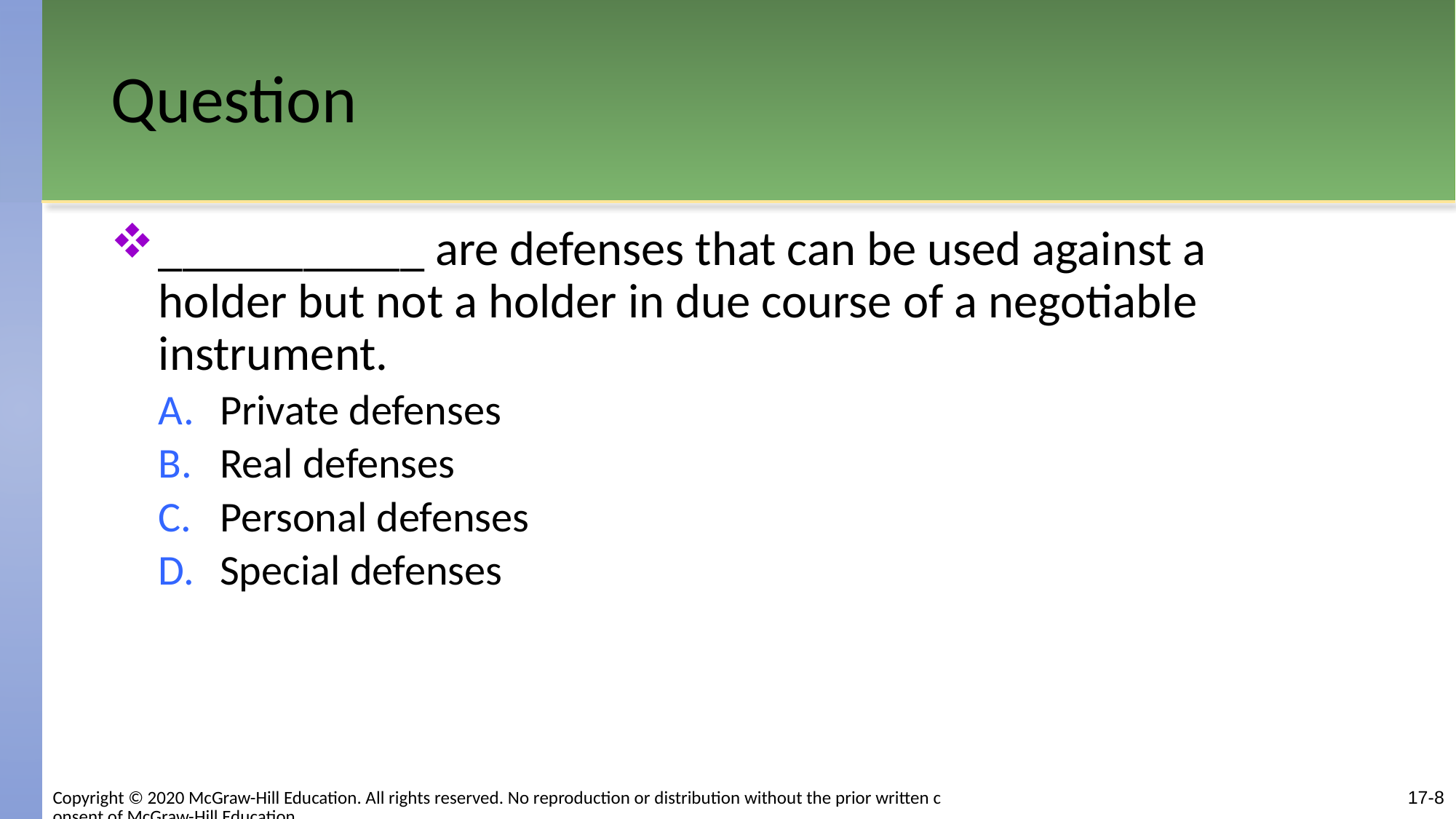

# Question
___________ are defenses that can be used against a holder but not a holder in due course of a negotiable instrument.
Private defenses
Real defenses
Personal defenses
Special defenses
17-8
Copyright © 2020 McGraw-Hill Education. All rights reserved. No reproduction or distribution without the prior written consent of McGraw-Hill Education.